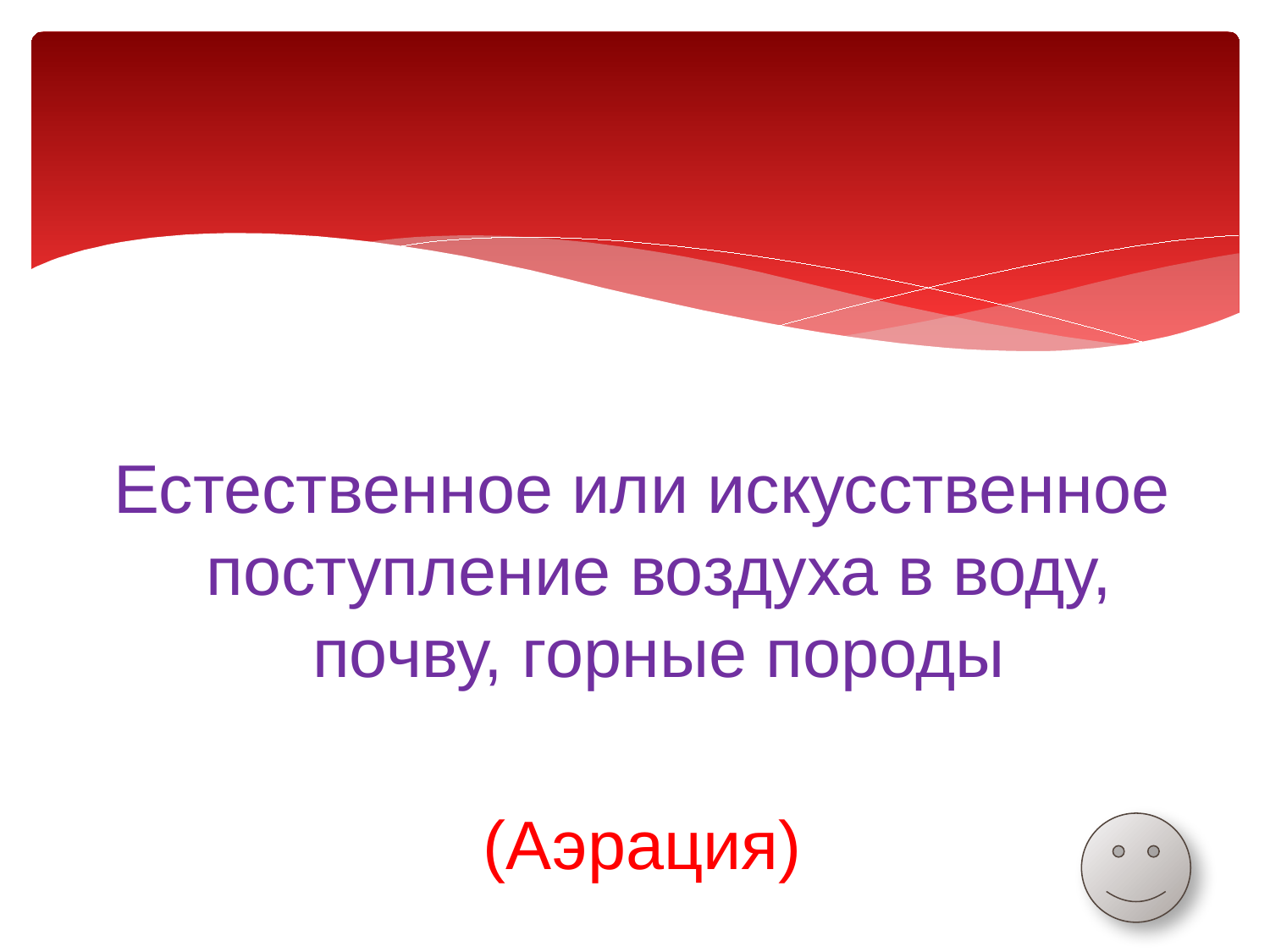

Естественное или искусственное поступление воздуха в воду, почву, горные породы

(Аэрация)

#